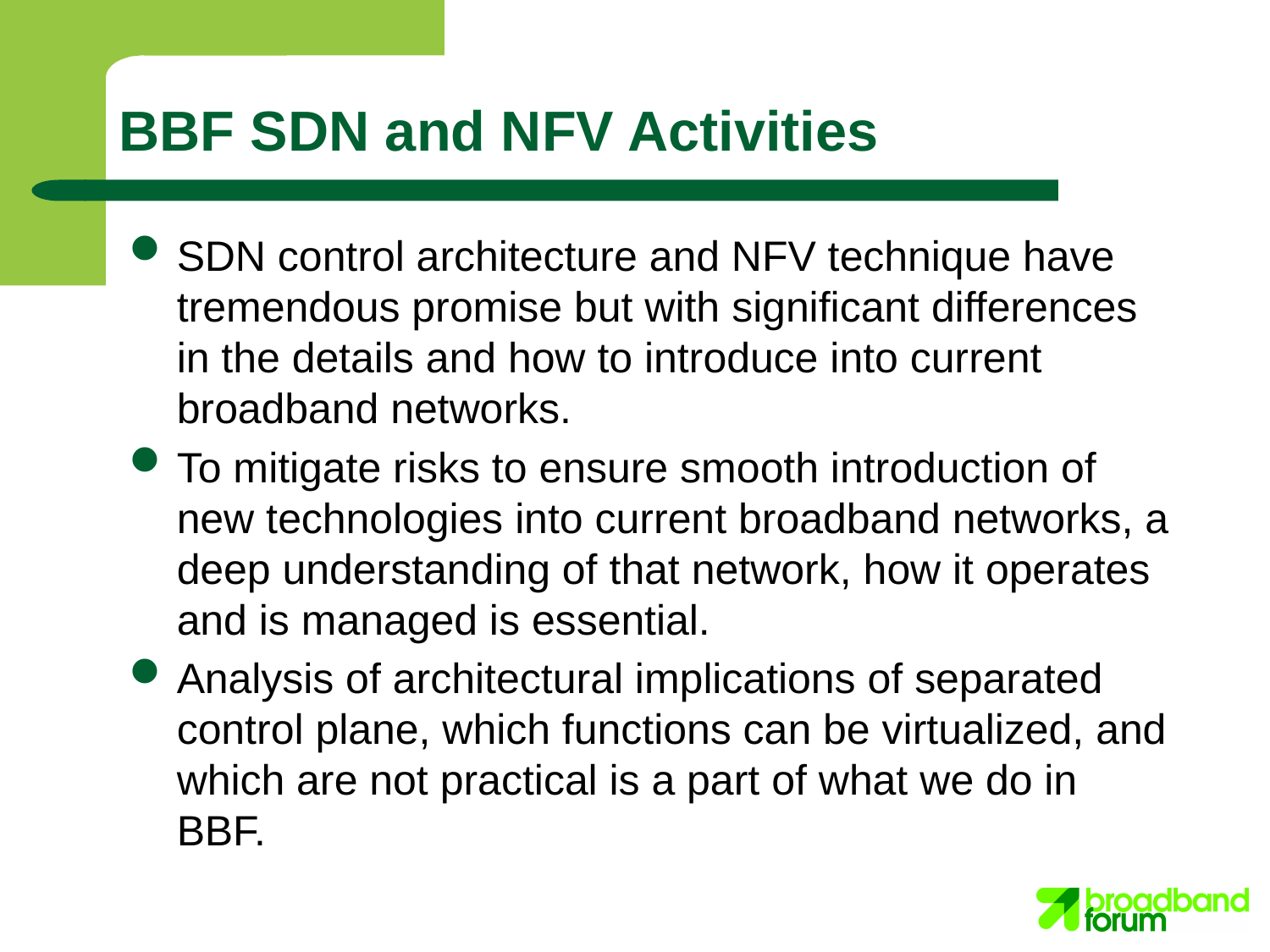

# BBF SDN and NFV Activities
SDN control architecture and NFV technique have tremendous promise but with significant differences in the details and how to introduce into current broadband networks.
To mitigate risks to ensure smooth introduction of new technologies into current broadband networks, a deep understanding of that network, how it operates and is managed is essential.
Analysis of architectural implications of separated control plane, which functions can be virtualized, and which are not practical is a part of what we do in BBF.

7